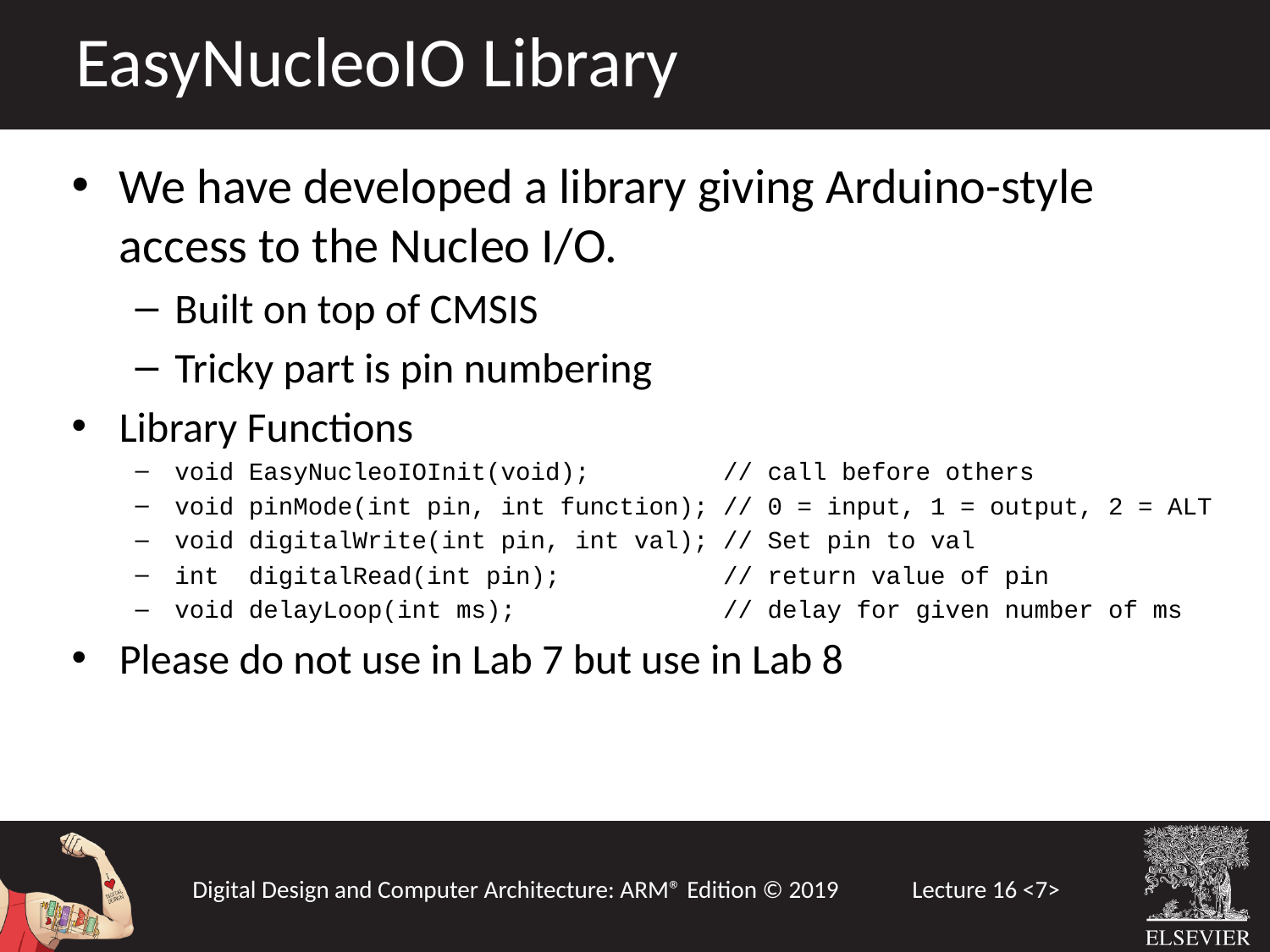

EasyNucleoIO Library
We have developed a library giving Arduino-style access to the Nucleo I/O.
Built on top of CMSIS
Tricky part is pin numbering
Library Functions
void EasyNucleoIOInit(void);         // call before others
void pinMode(int pin, int function); // 0 = input, 1 = output, 2 = ALT
void digitalWrite(int pin, int val); // Set pin to val
int  digitalRead(int pin);           // return value of pin
void delayLoop(int ms);              // delay for given number of ms
Please do not use in Lab 7 but use in Lab 8